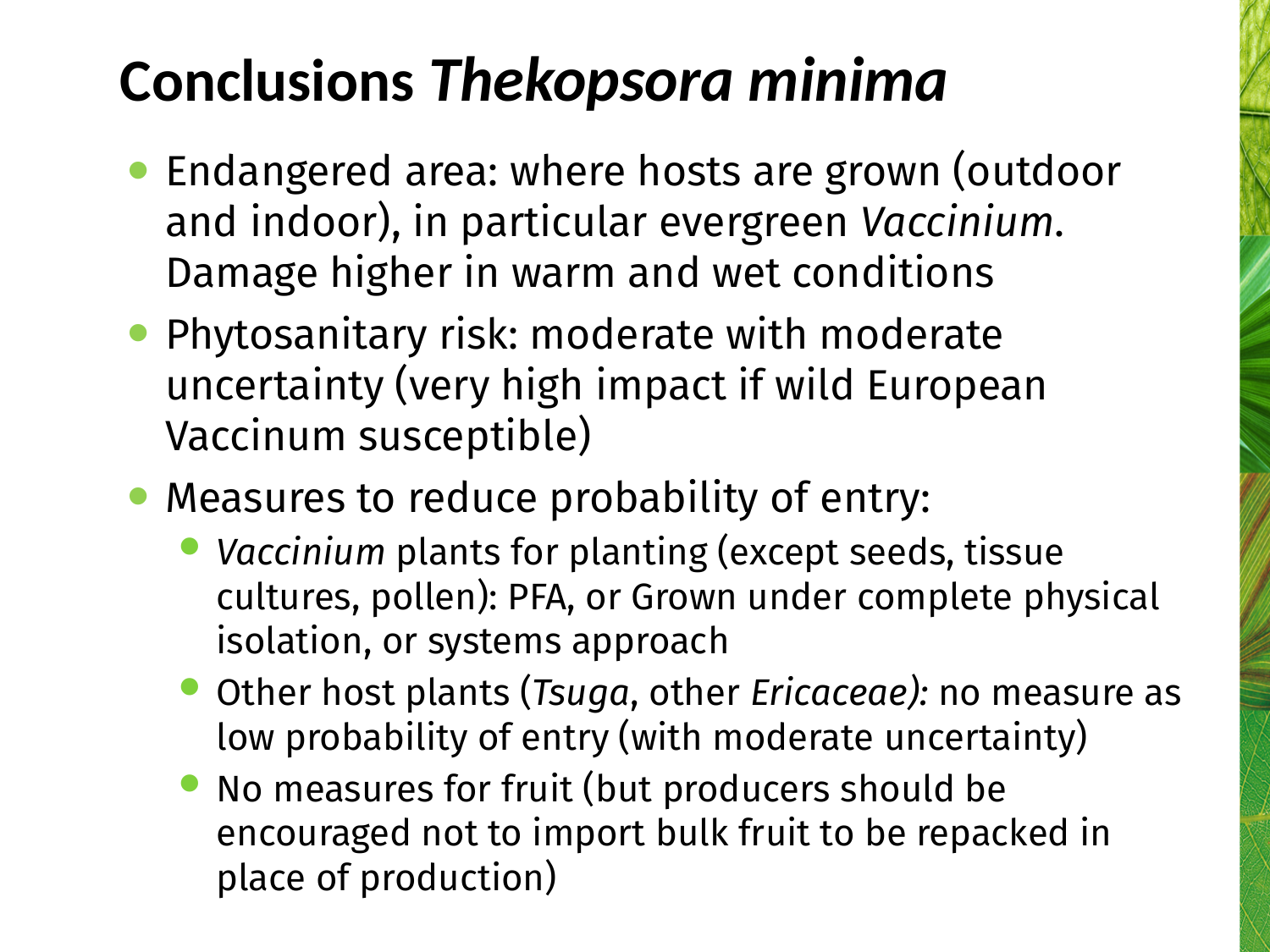

# Conclusions Thekopsora minima
Endangered area: where hosts are grown (outdoor and indoor), in particular evergreen Vaccinium. Damage higher in warm and wet conditions
Phytosanitary risk: moderate with moderate uncertainty (very high impact if wild European Vaccinum susceptible)
Measures to reduce probability of entry:
Vaccinium plants for planting (except seeds, tissue cultures, pollen): PFA, or Grown under complete physical isolation, or systems approach
Other host plants (Tsuga, other Ericaceae): no measure as low probability of entry (with moderate uncertainty)
No measures for fruit (but producers should be encouraged not to import bulk fruit to be repacked in place of production)